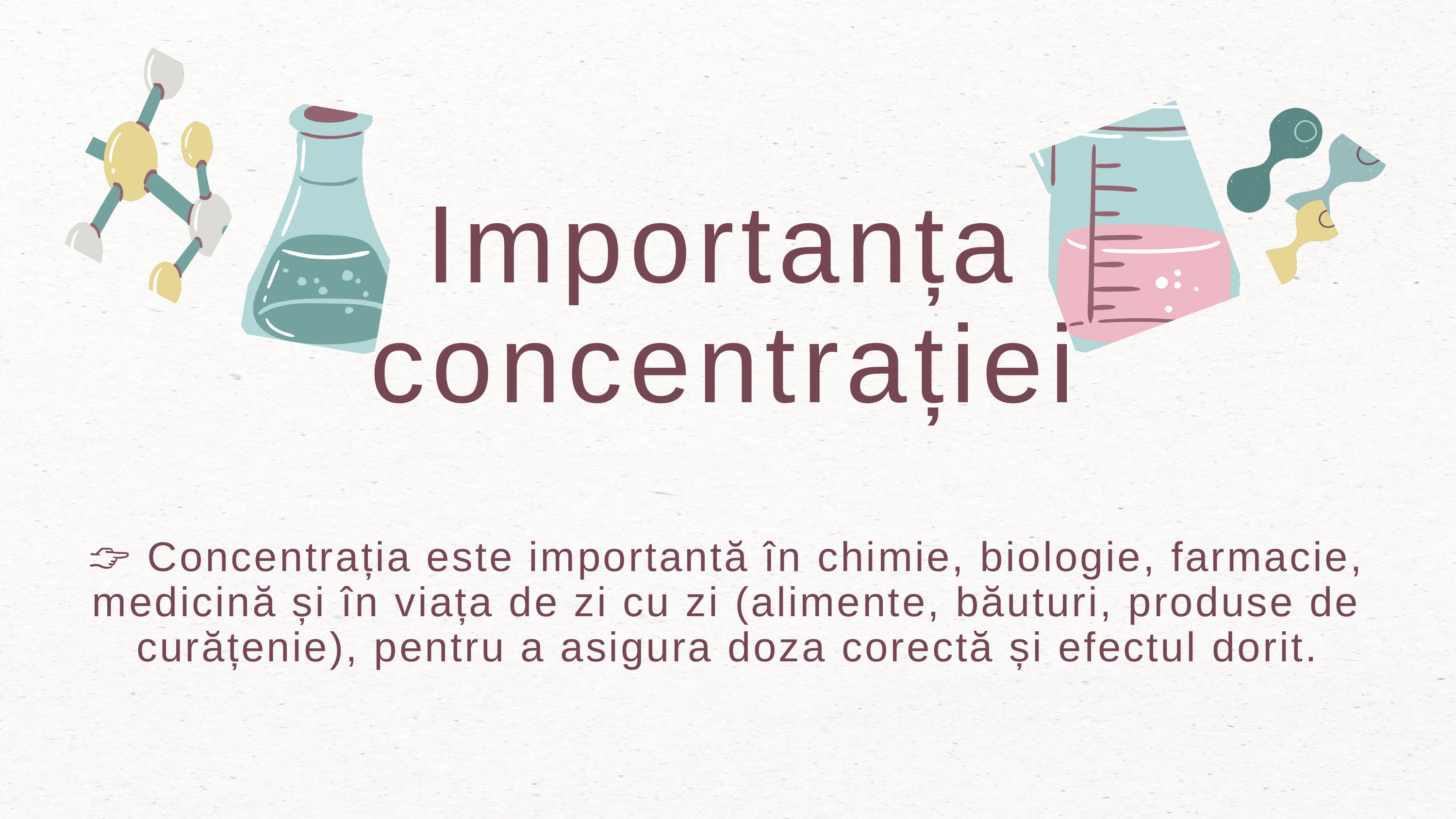

Importanța concentrației

👉 Concentrația este importantă în chimie, biologie, farmacie, medicină și în viața de zi cu zi (alimente, băuturi, produse de curățenie), pentru a asigura doza corectă și efectul dorit.